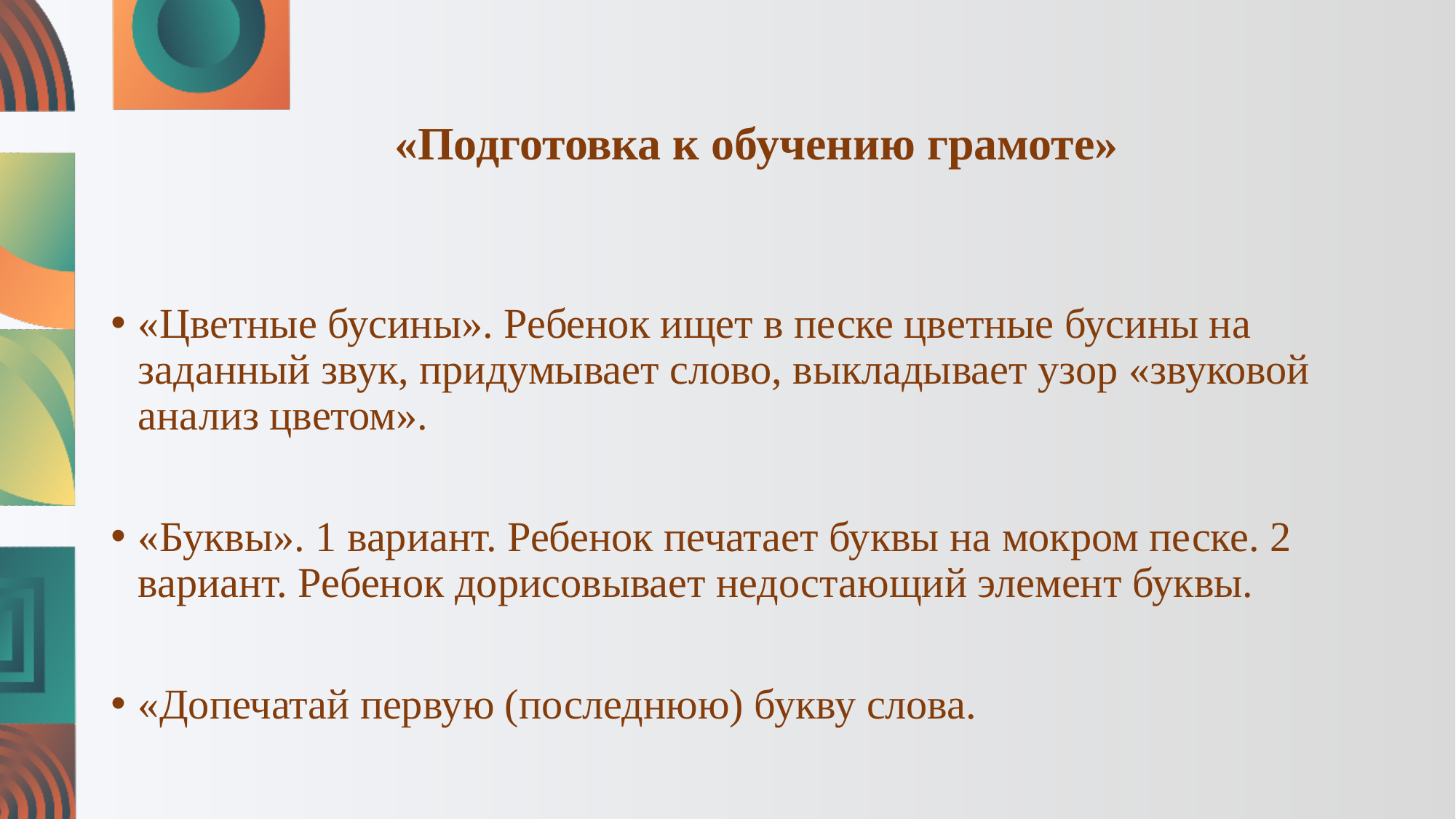

# «Подготовка к обучению грамоте»

«Цветные бусины». Ребенок ищет в песке цветные бусины на заданный звук, придумывает слово, выкладывает узор «звуковой анализ цветом».

«Буквы». 1 вариант. Ребенок печатает буквы на мокром песке. 2 вариант. Ребенок дорисовывает недостающий элемент буквы.

«Допечатай первую (последнюю) букву слова.